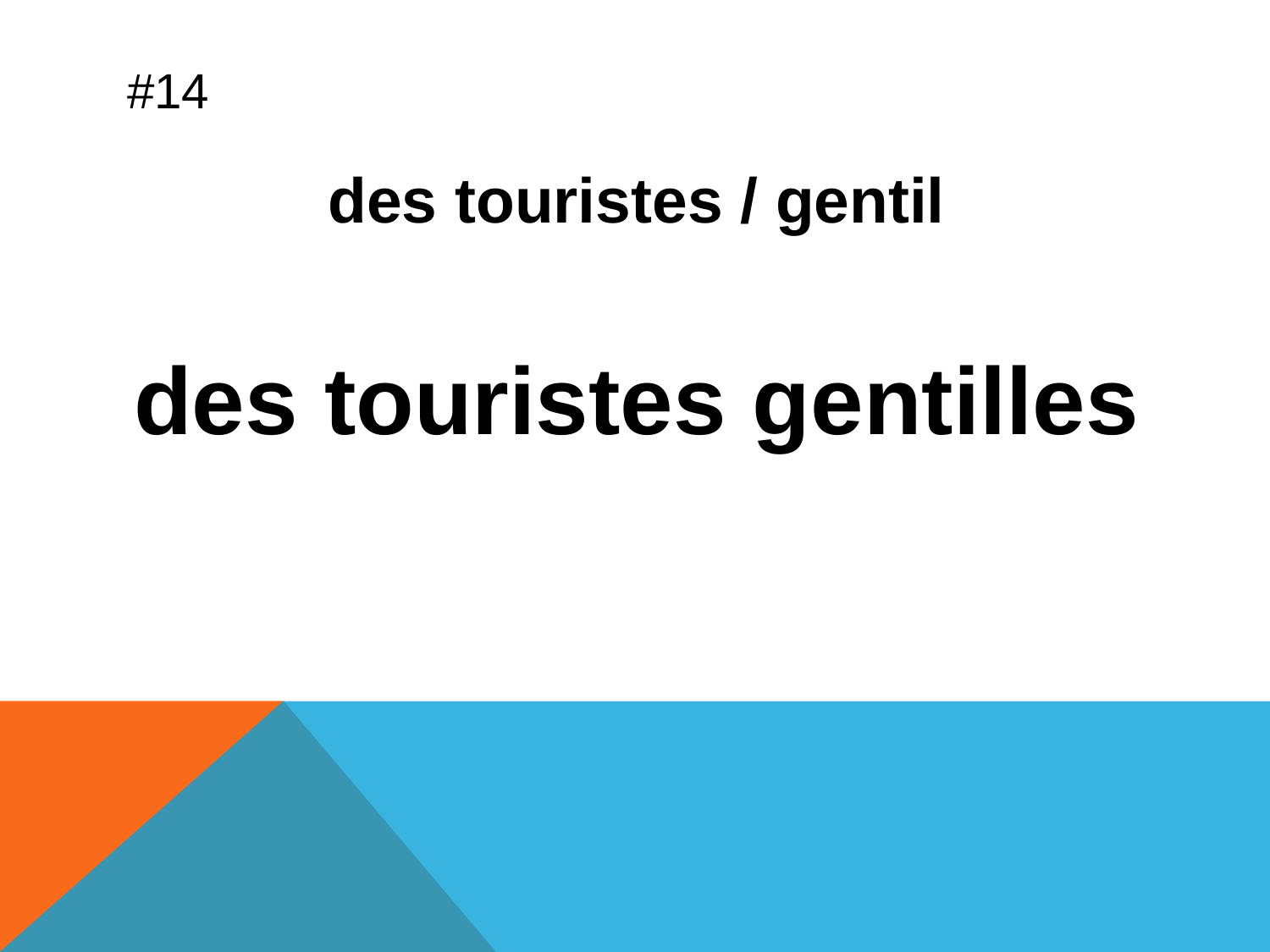

# #14
des touristes / gentil

des touristes gentilles